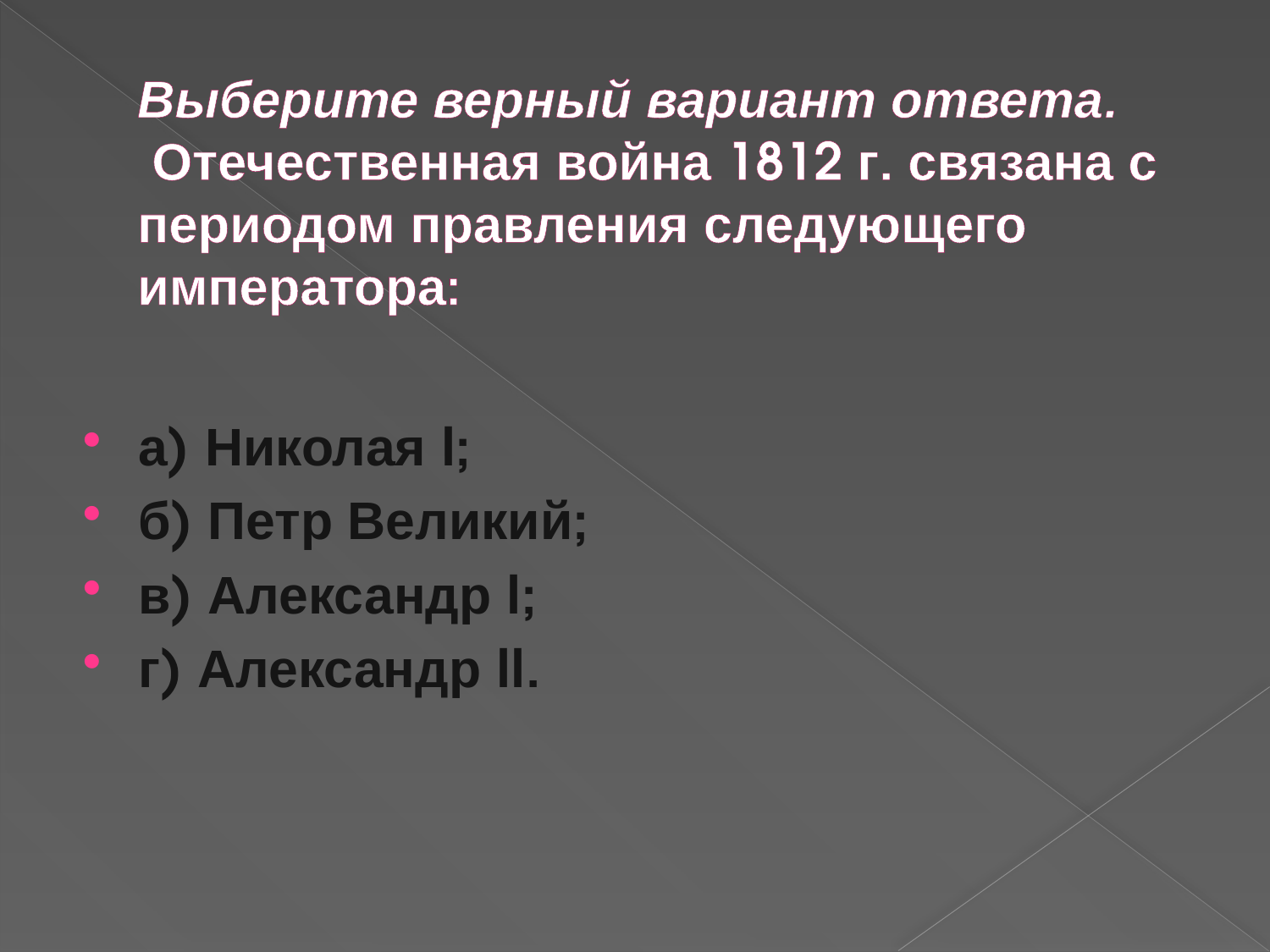

# Выберите верный вариант ответа. Отечественная война 1812 г. связана с периодом правления следующего императора:
а) Николая I;
б) Петр Великий;
в) Александр I;
г) Александр II.